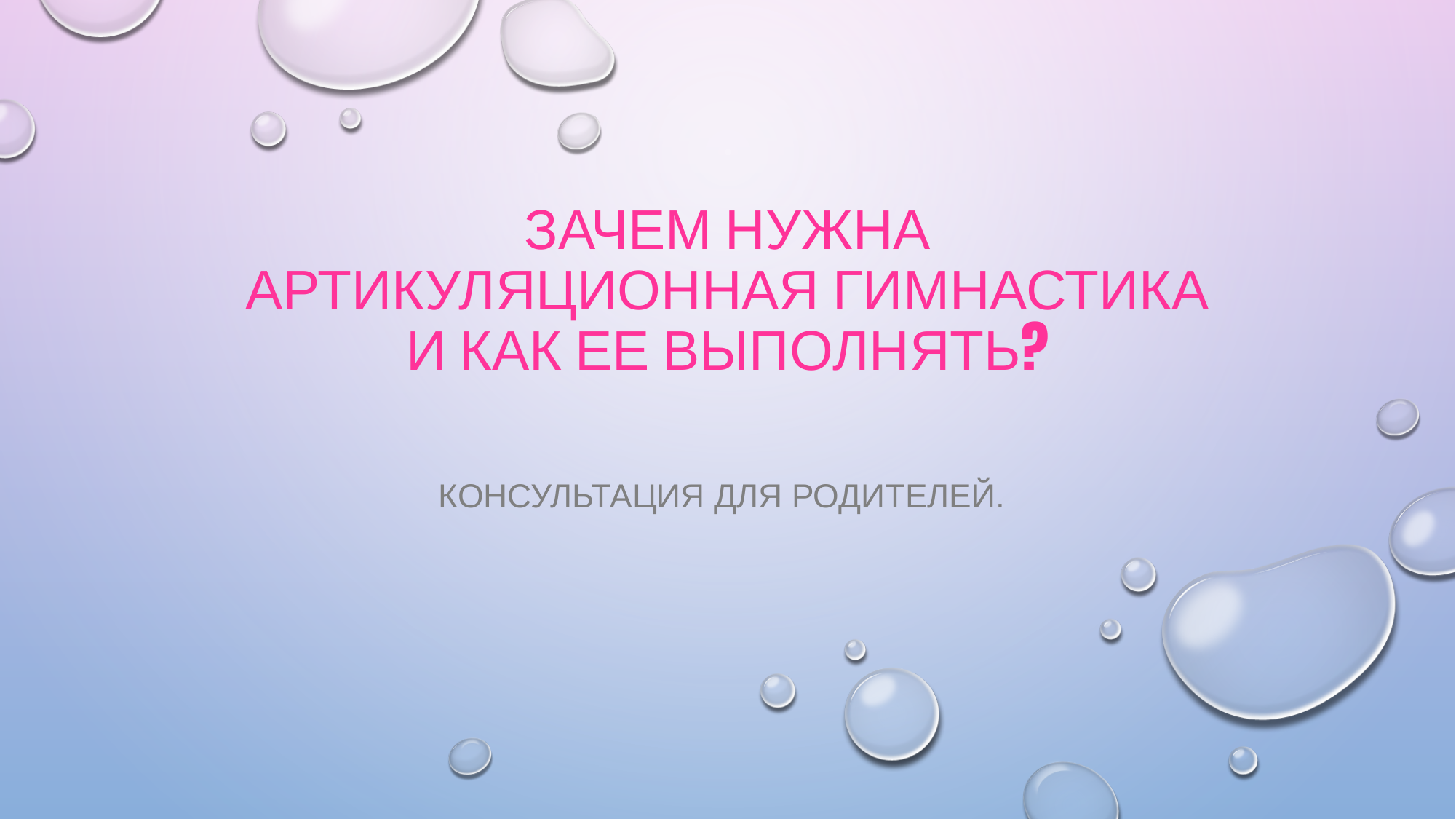

# Зачем нужна артикуляционная гимнастика и как ее выполнять?
Консультация для родителей.